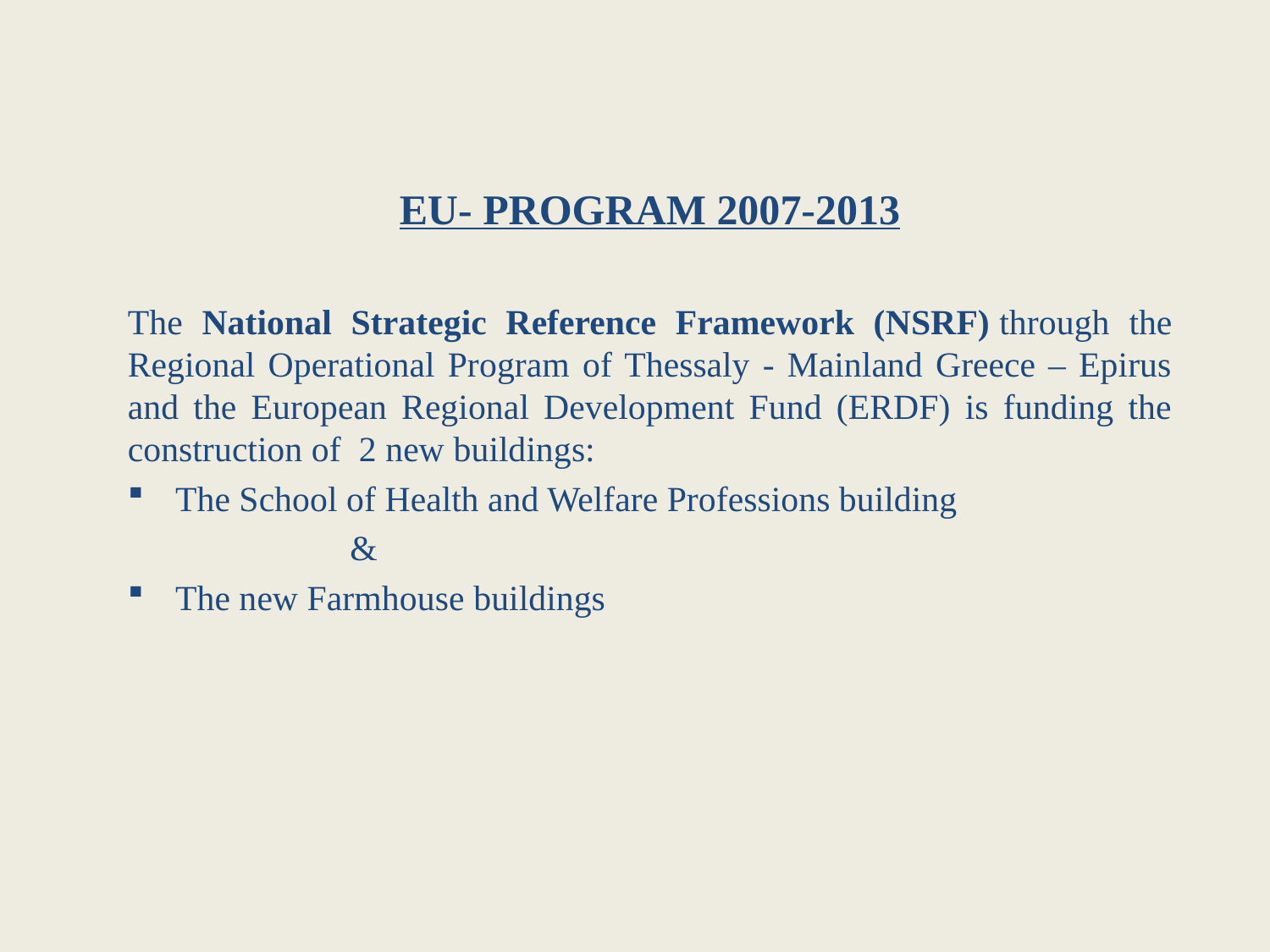

#
EU- PROGRAM 2007-2013

The National Strategic Reference Framework (NSRF) through the Regional Operational Program of Thessaly - Mainland Greece – Epirus and the European Regional Development Fund (ERDF) is funding the construction of  2 new buildings:
The School of Health and Welfare Professions building
                         &
The new Farmhouse buildings